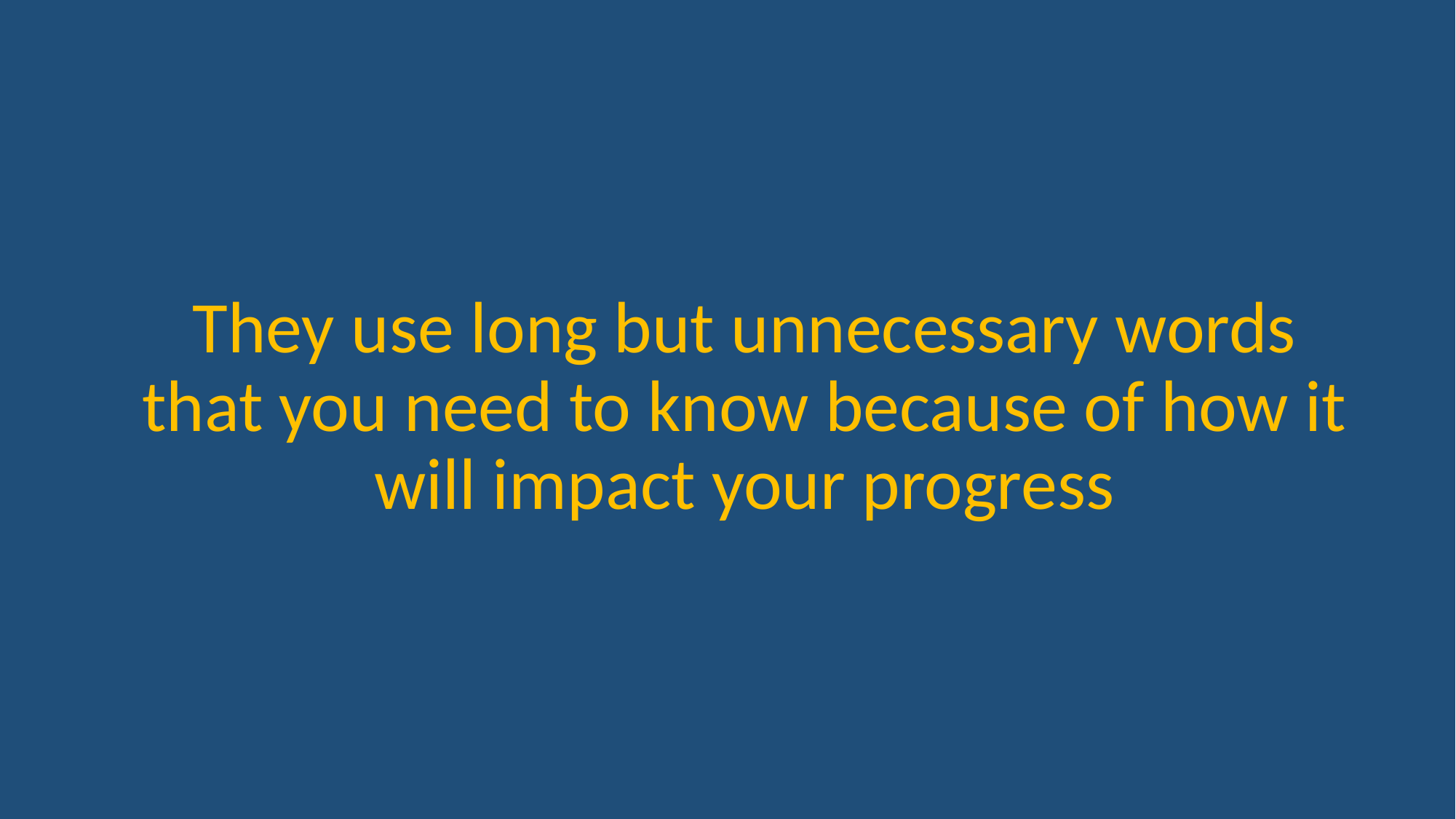

They use long but unnecessary words that you need to know because of how it will impact your progress